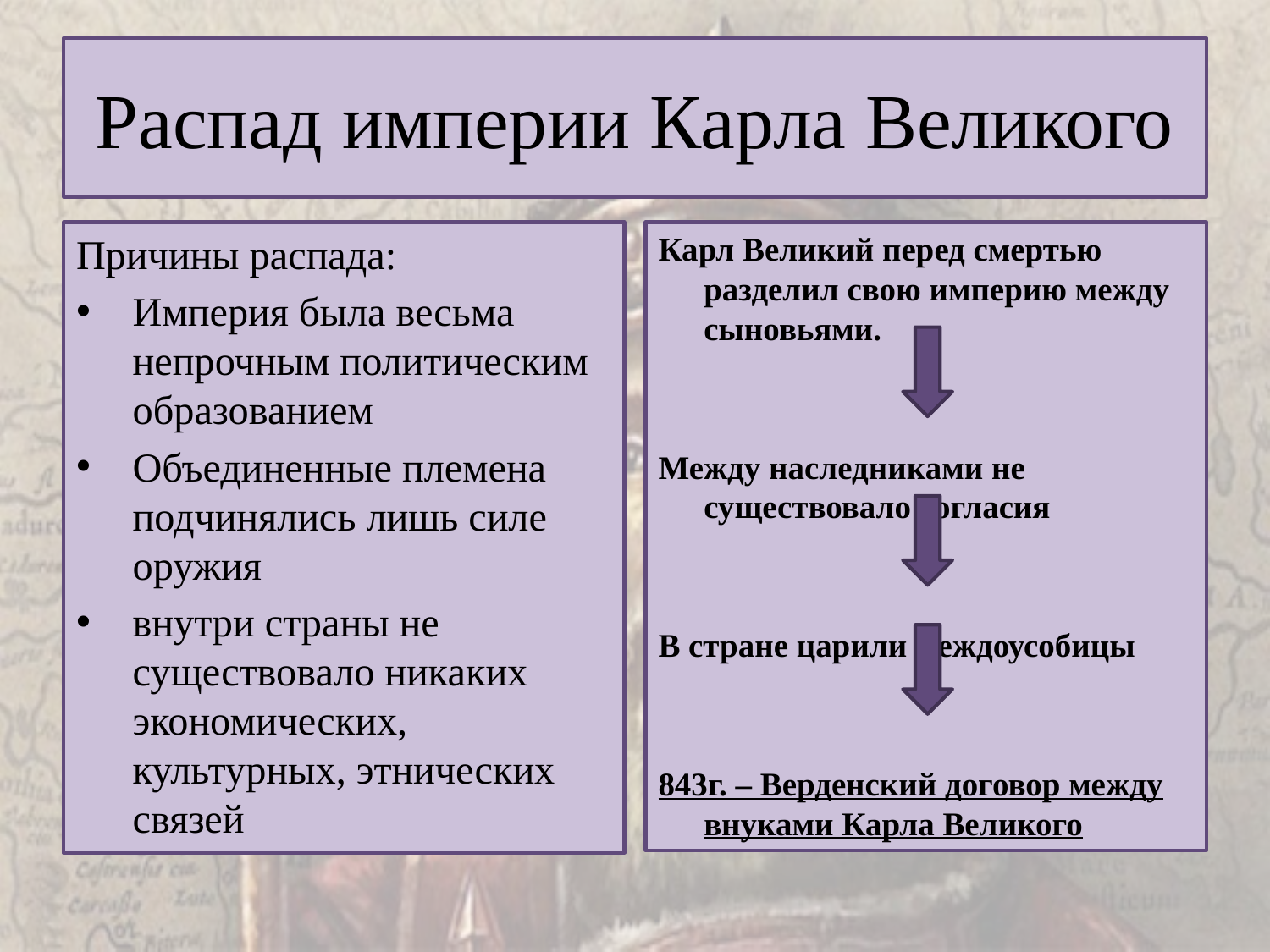

# Распад империи Карла Великого
Причины распада:
Империя была весьма непрочным политическим образованием
Объединенные племена подчинялись лишь силе оружия
внутри страны не существовало никаких экономических, культурных, этнических связей
Карл Великий перед смертью разделил свою империю между сыновьями.

Между наследниками не существовало согласия

В стране царили междоусобицы

843г. – Верденский договор между внуками Карла Великого